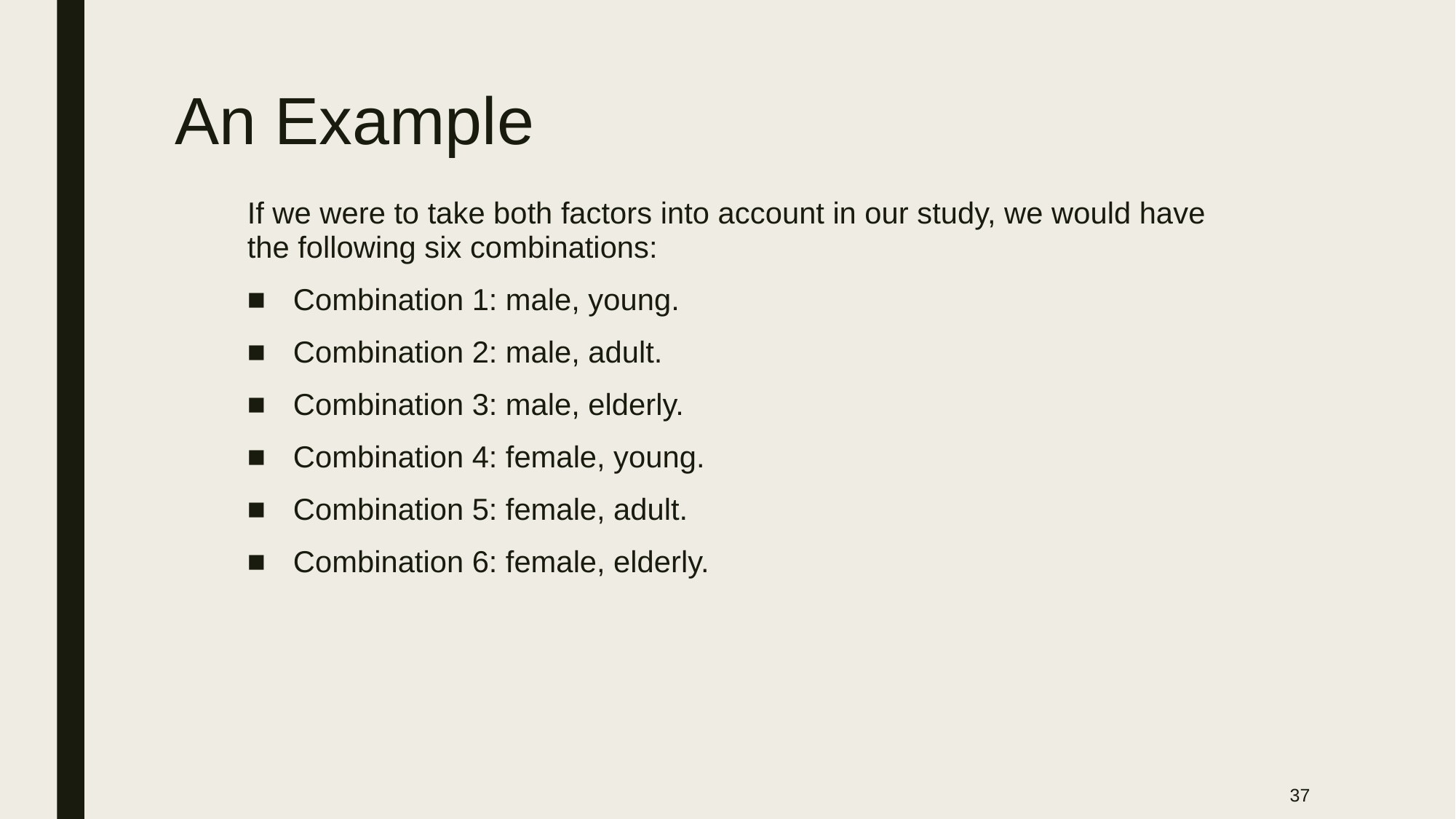

# An Example
If we were to take both factors into account in our study, we would have the following six combinations:
Combination 1: male, young.
Combination 2: male, adult.
Combination 3: male, elderly.
Combination 4: female, young.
Combination 5: female, adult.
Combination 6: female, elderly.

37